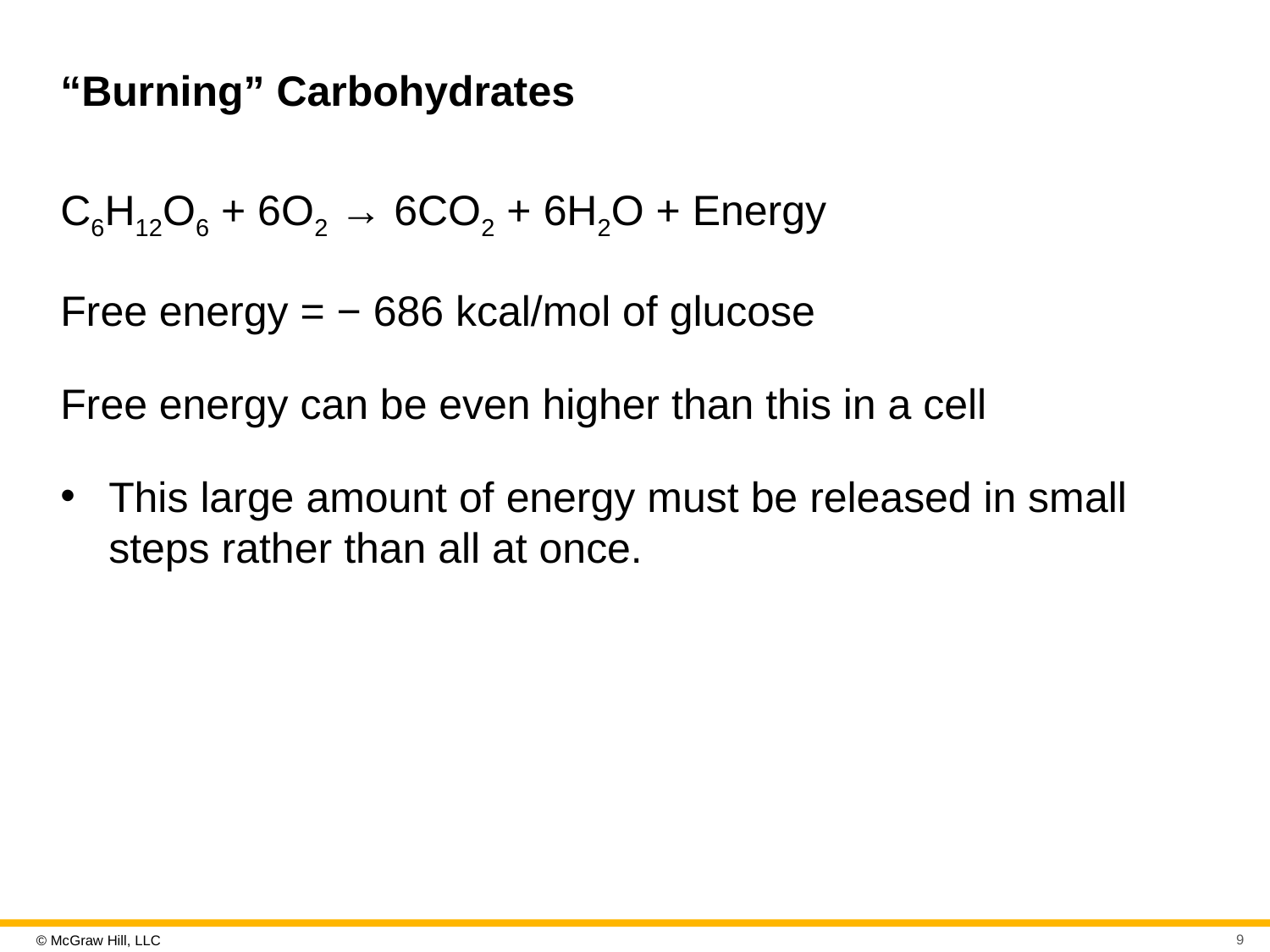

# “Burning” Carbohydrates
C6H12O6 + 6O2 → 6CO2 + 6H2O + Energy
Free energy = − 686 kcal/mol of glucose
Free energy can be even higher than this in a cell
This large amount of energy must be released in small steps rather than all at once.
9